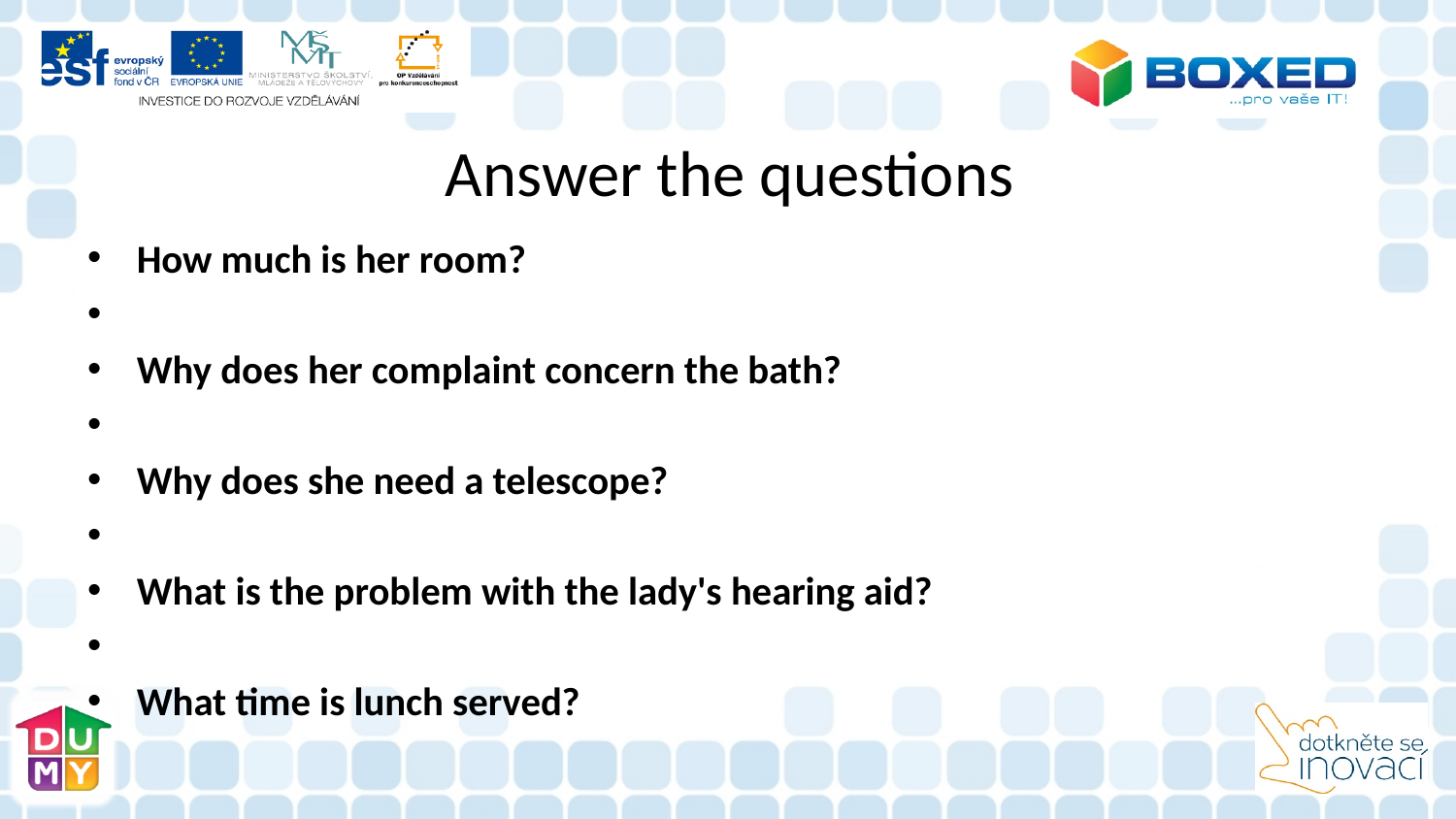

# Answer the questions
How much is her room?

Why does her complaint concern the bath?

Why does she need a telescope?

What is the problem with the lady's hearing aid?

What time is lunch served?